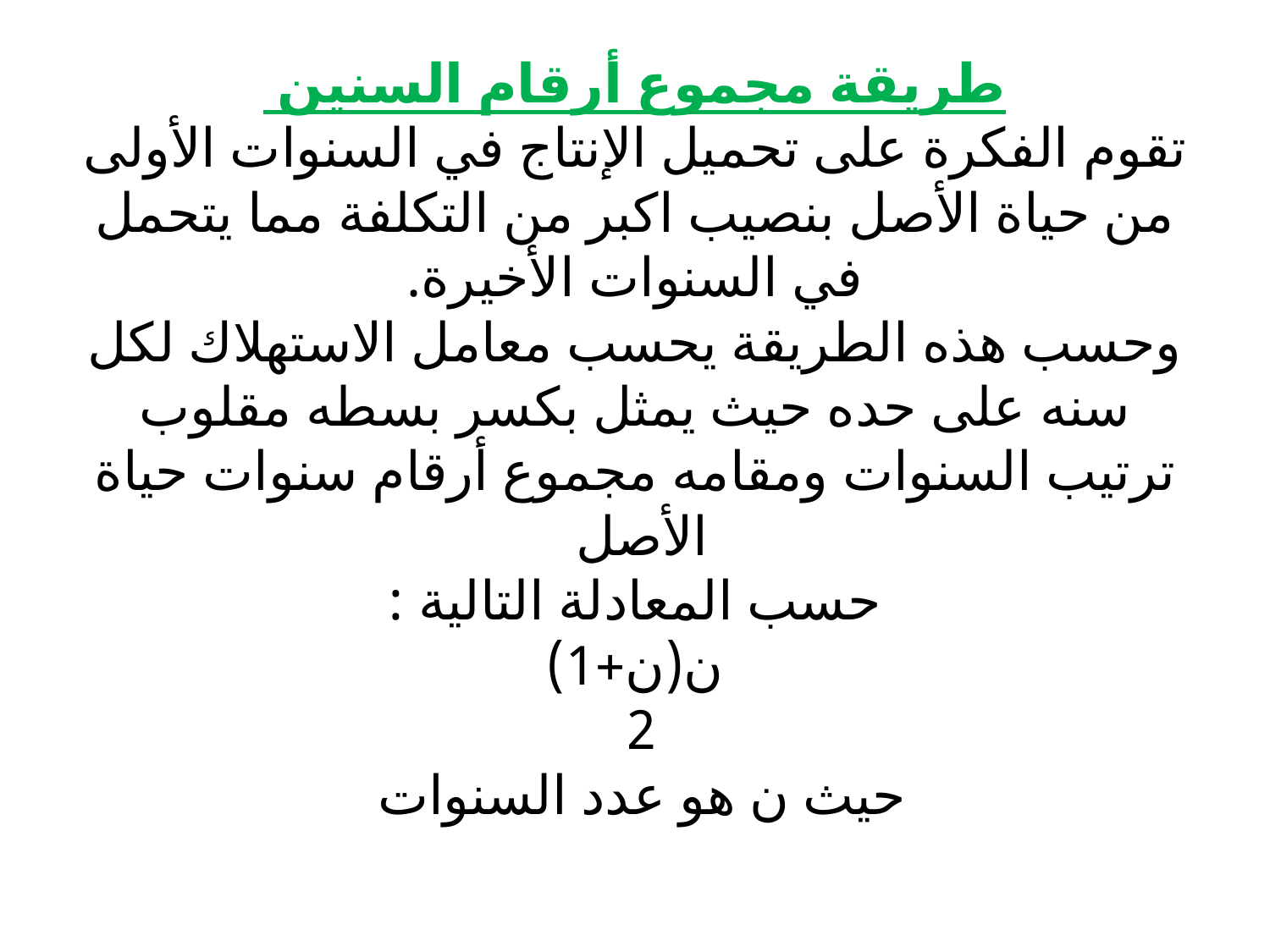

# طريقة مجموع أرقام السنين تقوم الفكرة على تحميل الإنتاج في السنوات الأولى من حياة الأصل بنصيب اكبر من التكلفة مما يتحمل في السنوات الأخيرة. وحسب هذه الطريقة يحسب معامل الاستهلاك لكل سنه على حده حيث يمثل بكسر بسطه مقلوب ترتيب السنوات ومقامه مجموع أرقام سنوات حياة الأصل حسب المعادلة التالية : ن(ن+1) 2 حيث ن هو عدد السنوات